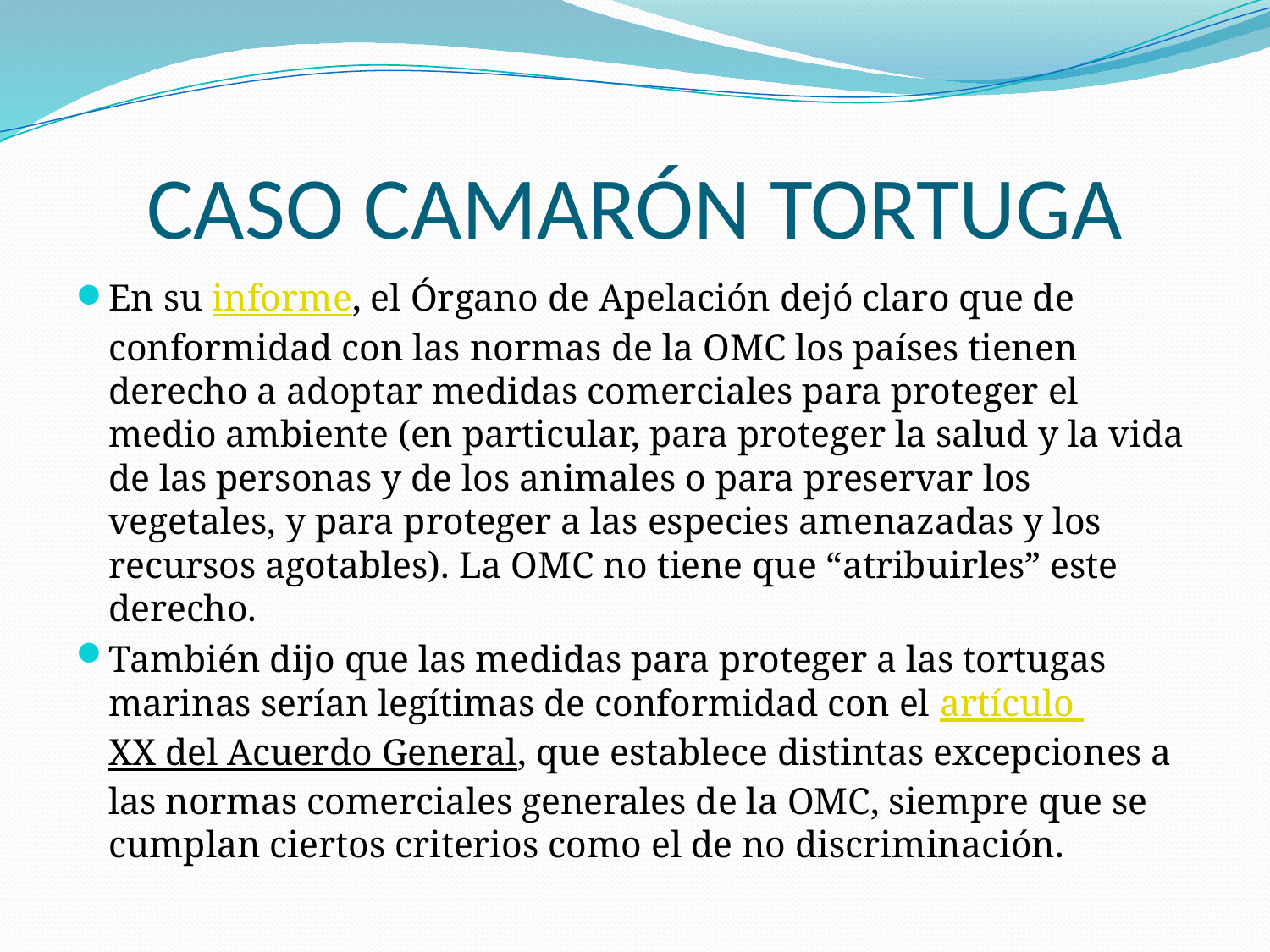

# CASO CAMARÓN TORTUGA
En su informe, el Órgano de Apelación dejó claro que de conformidad con las normas de la OMC los países tienen derecho a adoptar medidas comerciales para proteger el medio ambiente (en particular, para proteger la salud y la vida de las personas y de los animales o para preservar los vegetales, y para proteger a las especies amenazadas y los recursos agotables). La OMC no tiene que “atribuirles” este derecho.
También dijo que las medidas para proteger a las tortugas marinas serían legítimas de conformidad con el artículo XX del Acuerdo General, que establece distintas excepciones a las normas comerciales generales de la OMC, siempre que se cumplan ciertos criterios como el de no discriminación.